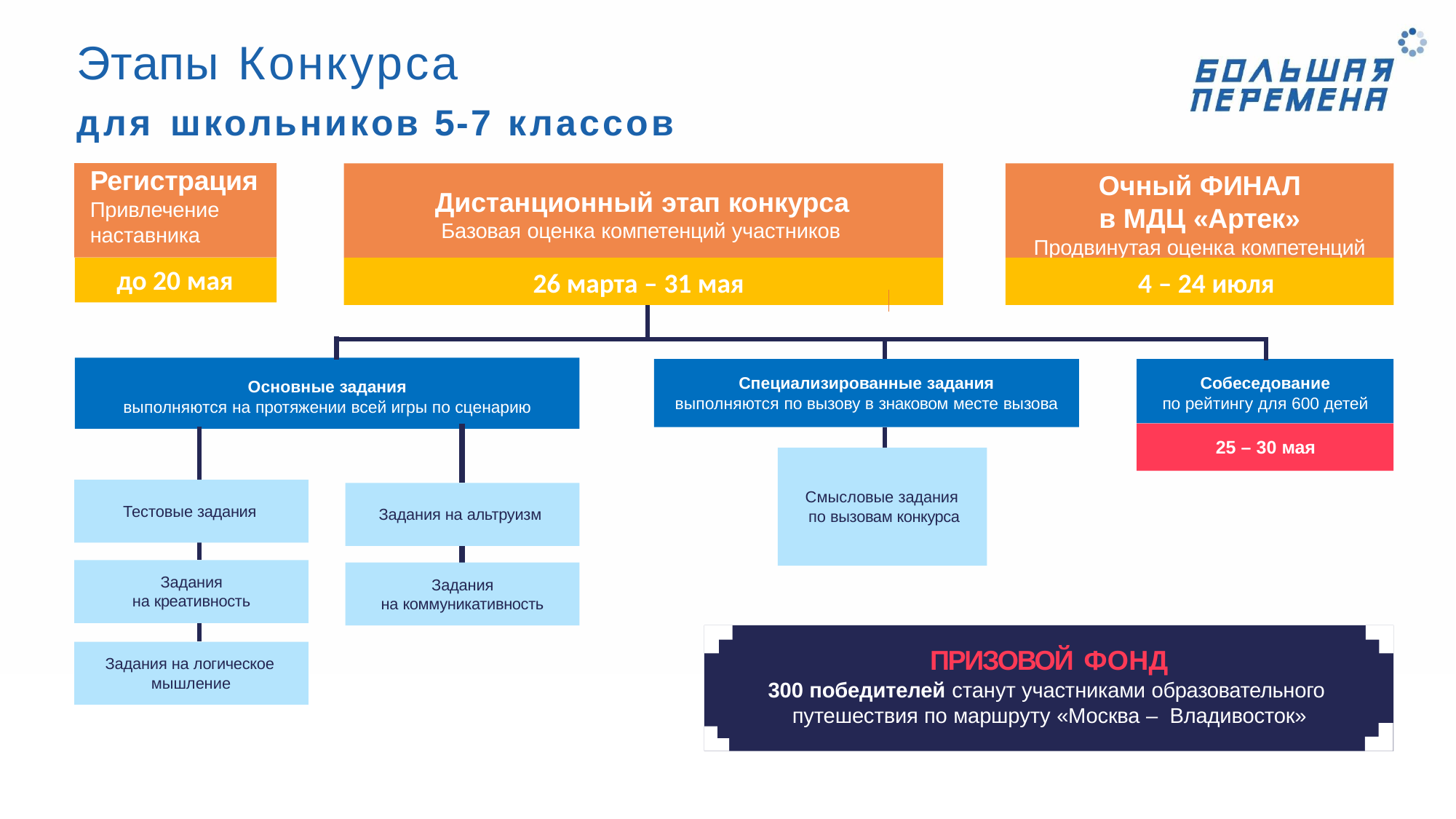

# Этапы Конкурса для школьников 5-7 классов
Регистрация
Привлечение наставника

Очный ФИНАЛ
в МДЦ «Артек»
Продвинутая оценка компетенций
Дистанционный этап конкурса
Базовая оценка компетенций участников

до 20 мая

4 – 24 июля
26 марта – 31 мая

Специализированные задания
выполняются по вызову в знаковом месте вызова
Собеседование
по рейтингу для 600 детей
Основные задания
выполняются на протяжении всей игры по сценарию

25 – 30 мая

Смысловые задания  по вызовам конкурса
Тестовые задания
Задания на альтруизм

Задания
на креативность
Задания
на коммуникативность

ПРИЗОВОЙ ФОНД
300 победителей станут участниками образовательного  путешествия по маршруту «Москва – Владивосток»

Задания на логическое  мышление